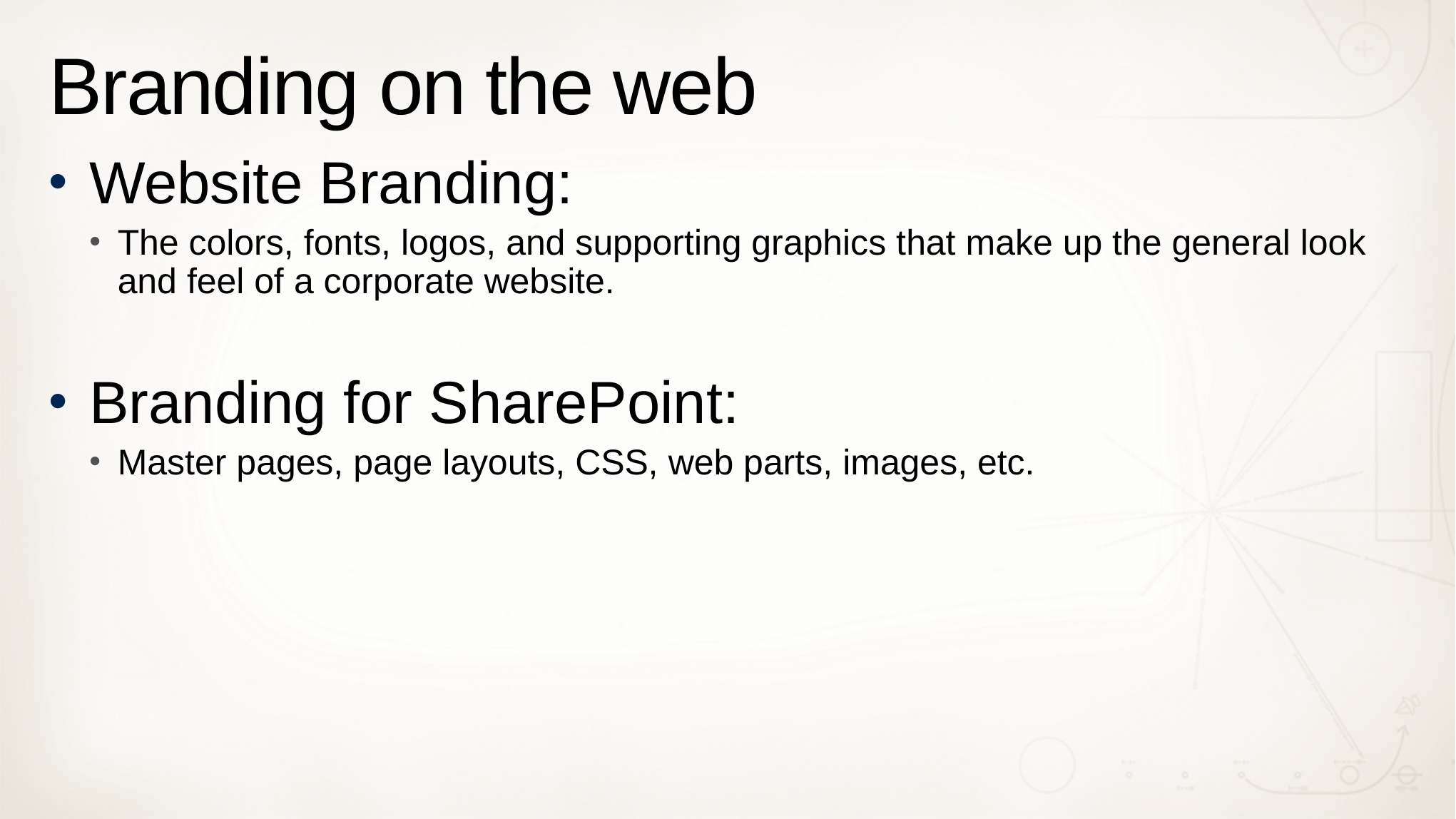

# Branding on the web
Website Branding:
The colors, fonts, logos, and supporting graphics that make up the general look and feel of a corporate website.

Branding for SharePoint:
Master pages, page layouts, CSS, web parts, images, etc.